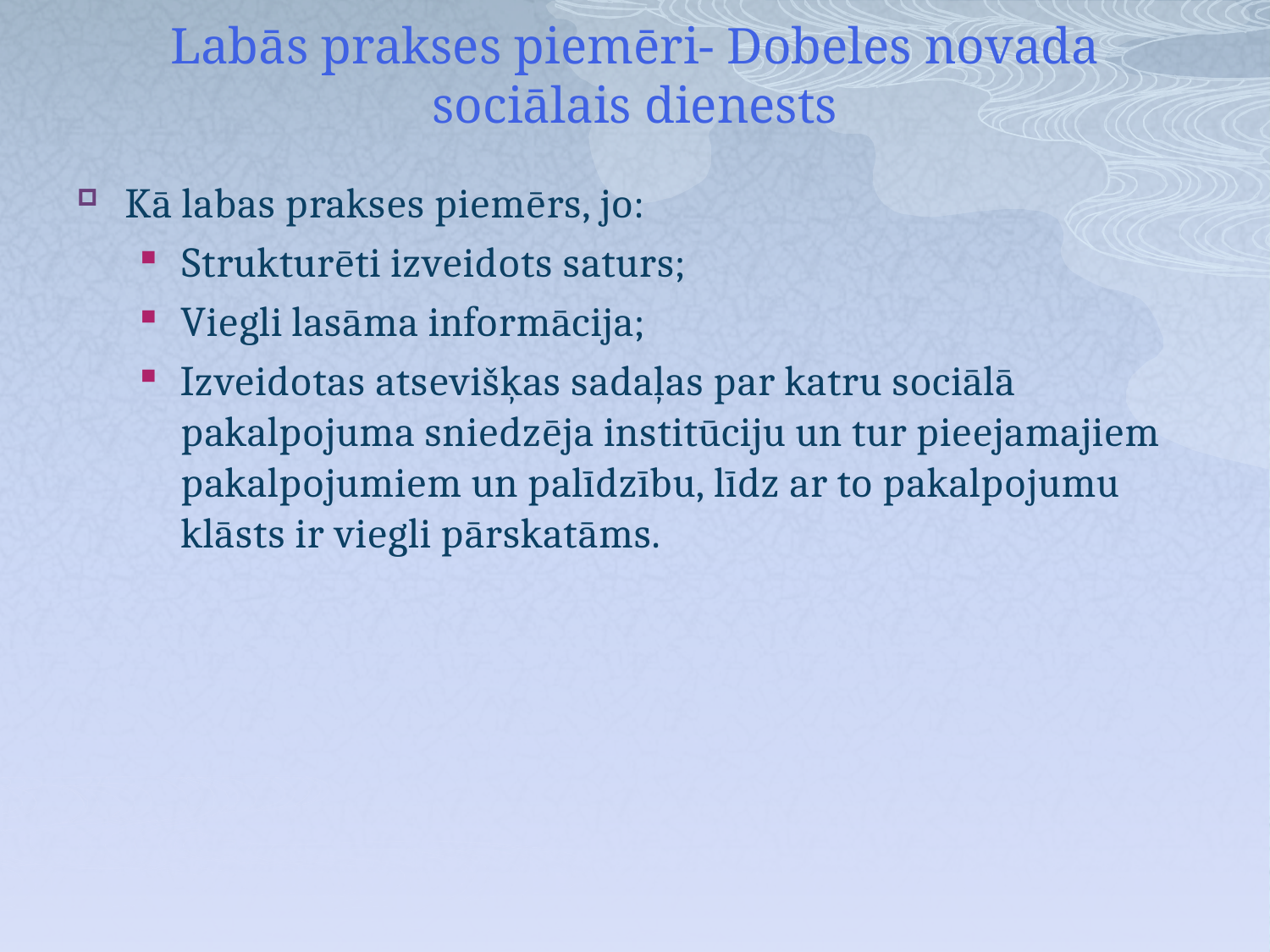

# Labās prakses piemēri- Dobeles novada sociālais dienests
Kā labas prakses piemērs, jo:
Strukturēti izveidots saturs;
Viegli lasāma informācija;
Izveidotas atsevišķas sadaļas par katru sociālā pakalpojuma sniedzēja institūciju un tur pieejamajiem pakalpojumiem un palīdzību, līdz ar to pakalpojumu klāsts ir viegli pārskatāms.